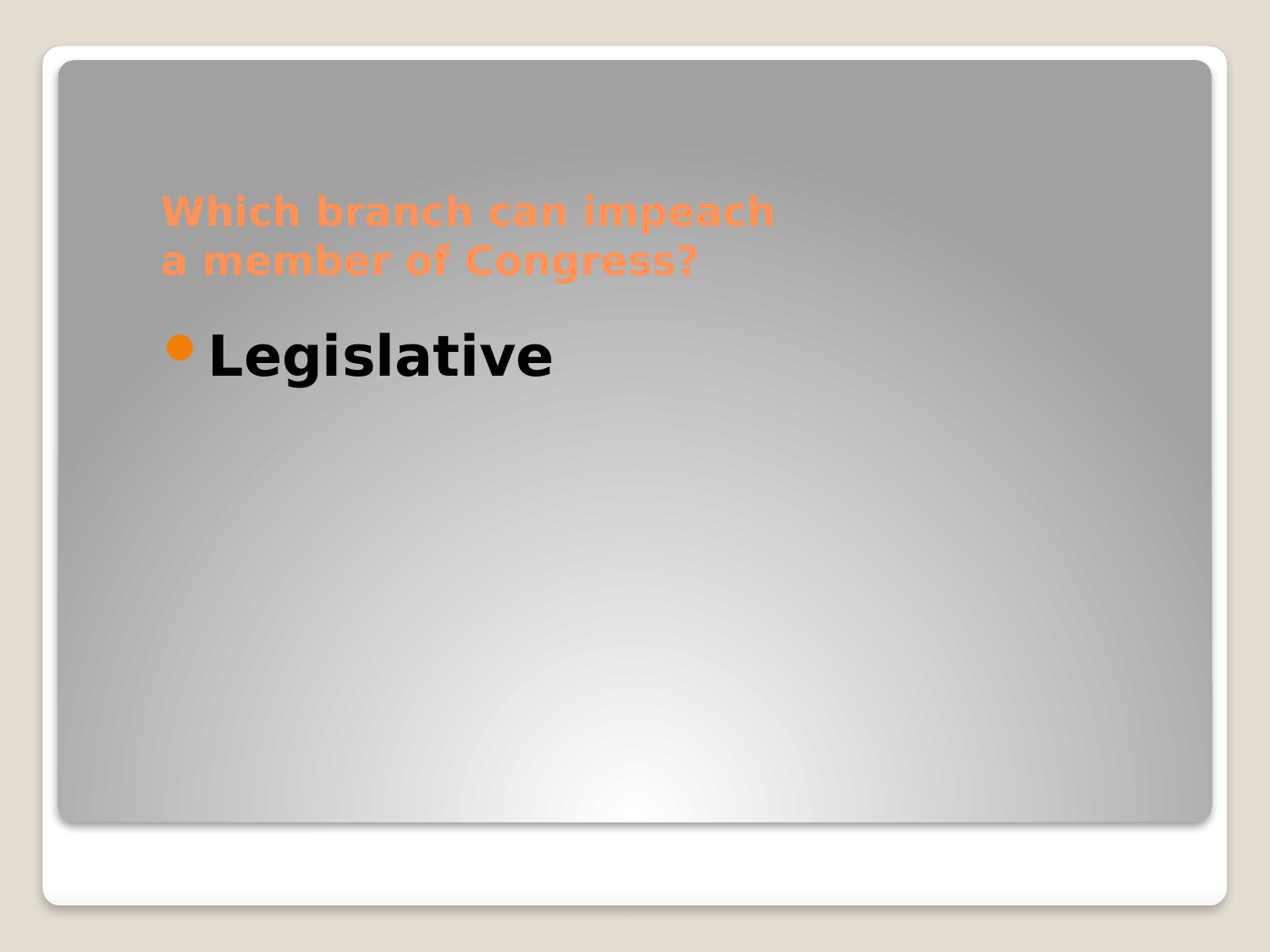

# Which branch can impeach a member of Congress?
Legislative